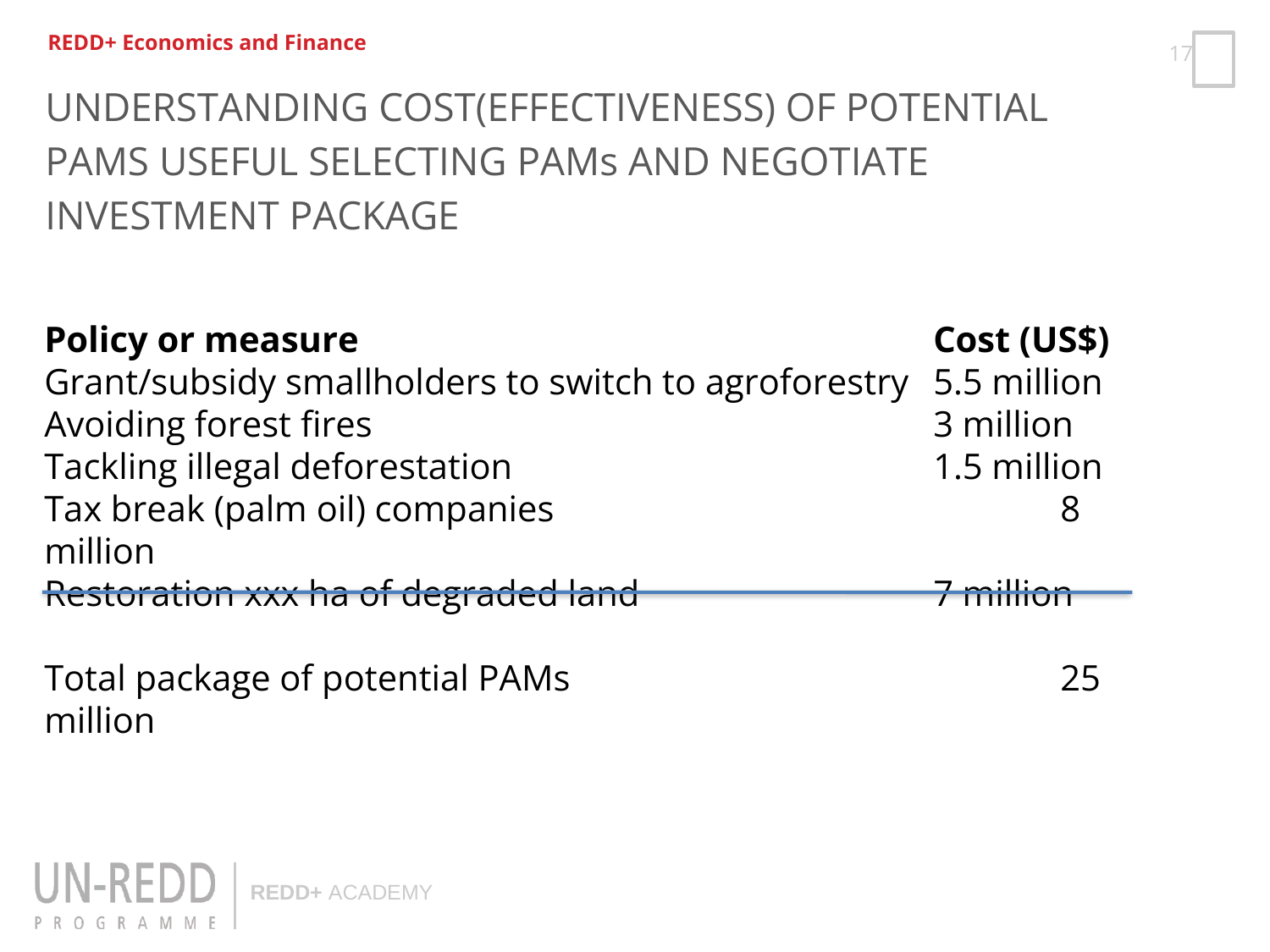

REDD+ Economics and Finance
UNDERSTANDING COST(EFFECTIVENESS) OF POTENTIAL
PAMS USEFUL SELECTING PAMs AND NEGOTIATE
INVESTMENT PACKAGE
Policy or measure					Cost (US$)
Grant/subsidy smallholders to switch to agroforestry	5.5 million
Avoiding forest fires					3 million
Tackling illegal deforestation				1.5 million
Tax break (palm oil) companies				8 million
Restoration xxx ha of degraded land			7 million

Total package of potential PAMs				25 million